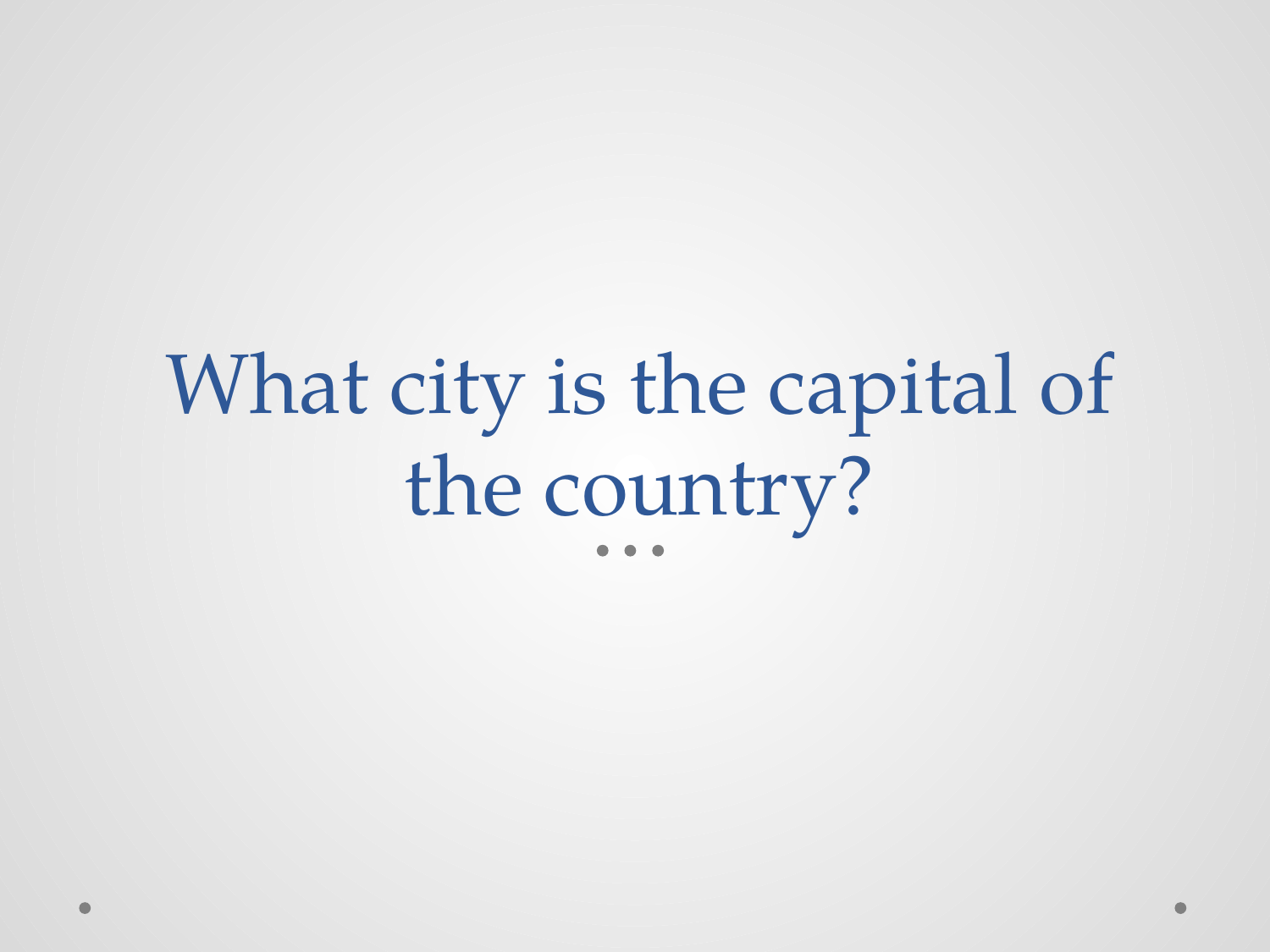

# What city is the capital of the country?